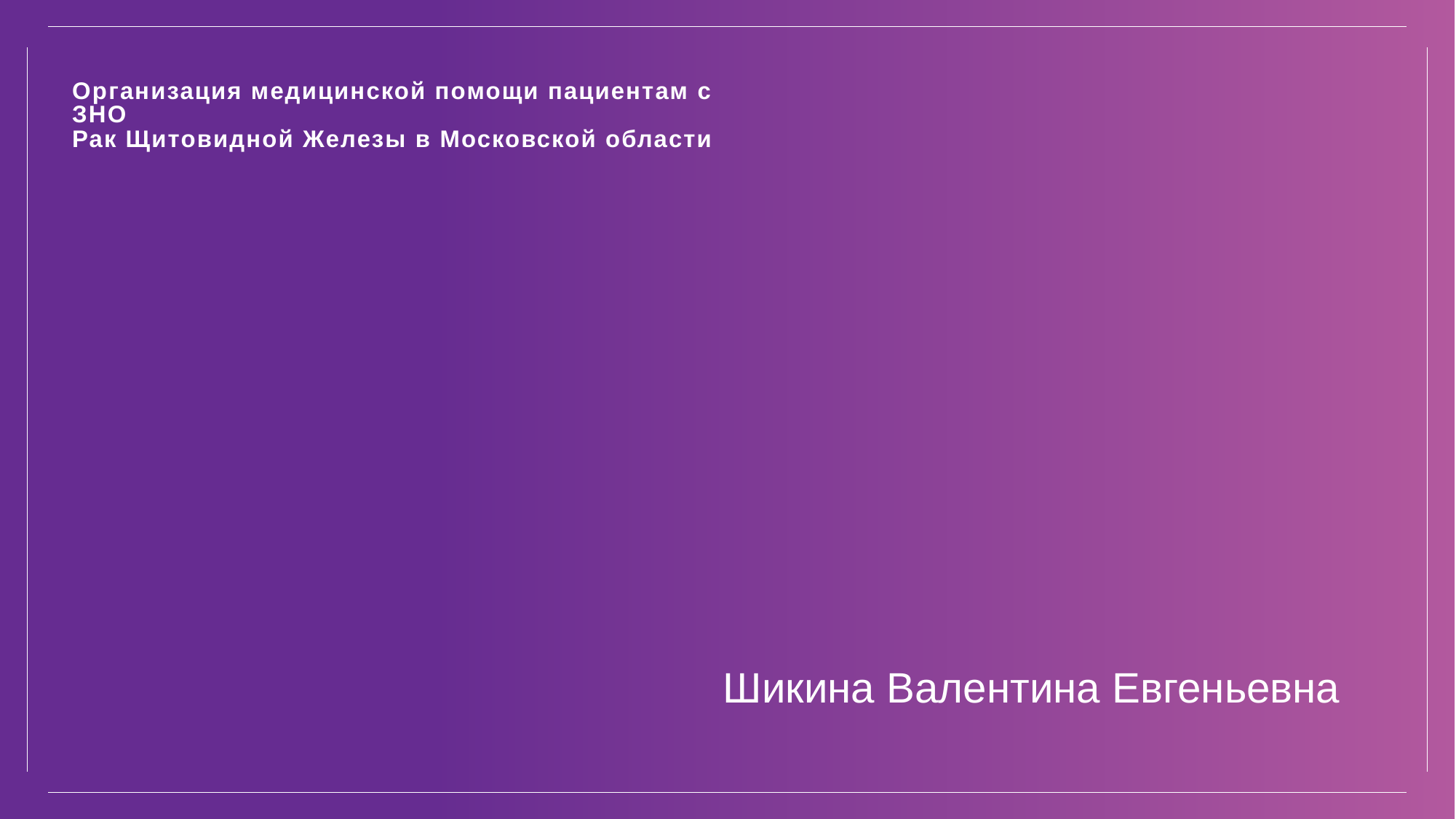

# Организация медицинской помощи пациентам с ЗНО Рак Щитовидной Железы в Московской области
Шикина Валентина Евгеньевна